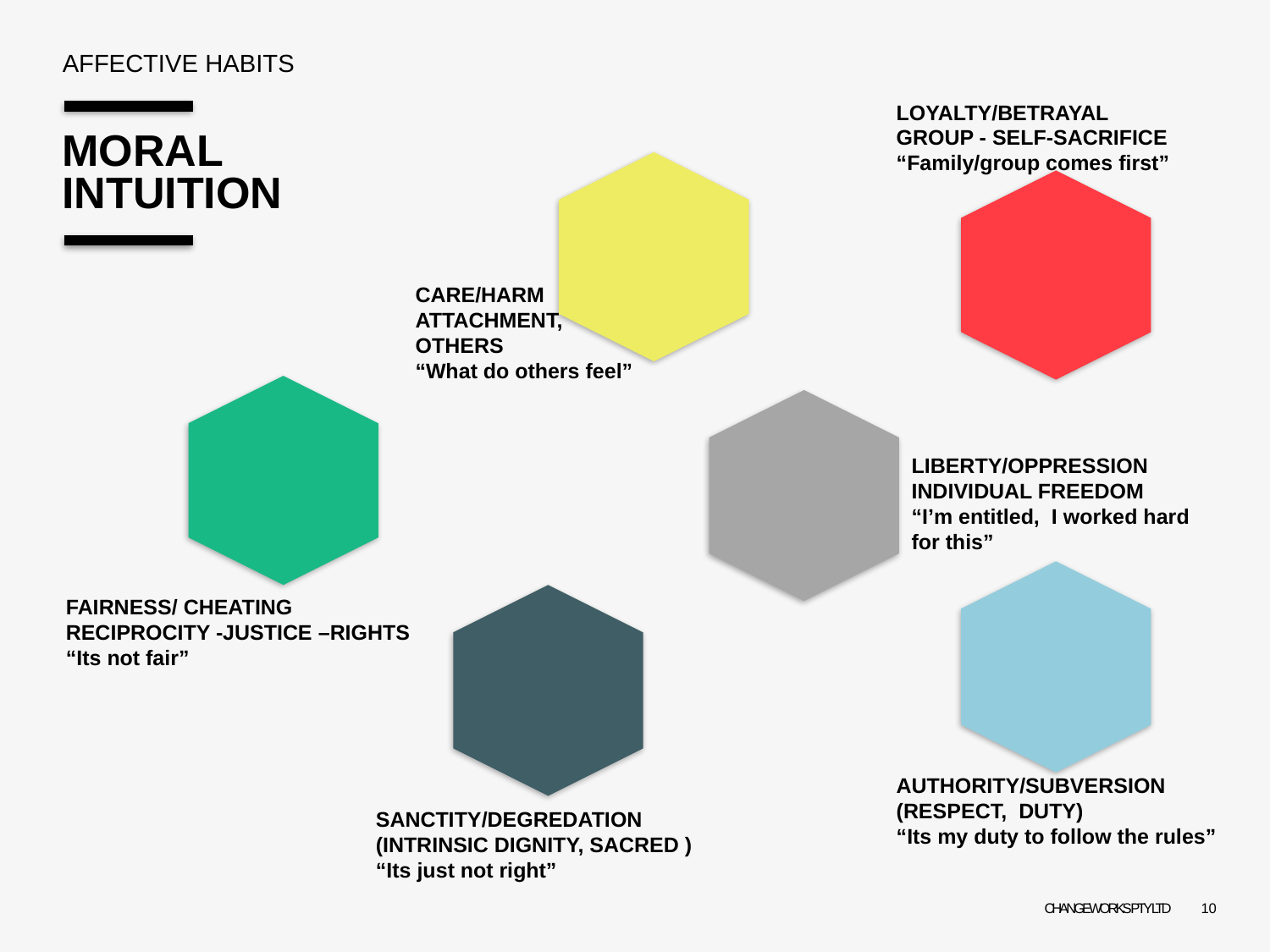

AFFECTIVE HABITS
LOYALTY/BETRAYAL
GROUP - SELF-SACRIFICE
“Family/group comes first”
# MORAL INTUITION

CARE/HARM
ATTACHMENT,
OTHERS
“What do others feel”

LIBERTY/OPPRESSION
INDIVIDUAL FREEDOM
“I’m entitled,  I worked hard for this”

FAIRNESS/ CHEATING
RECIPROCITY -JUSTICE –RIGHTS
“Its not fair”

AUTHORITY/SUBVERSION
(RESPECT,  DUTY)
“Its my duty to follow the rules”

SANCTITY/DEGREDATION
(INTRINSIC DIGNITY, SACRED )
“Its just not right”
CHANGEWORKS PTY LTD
10